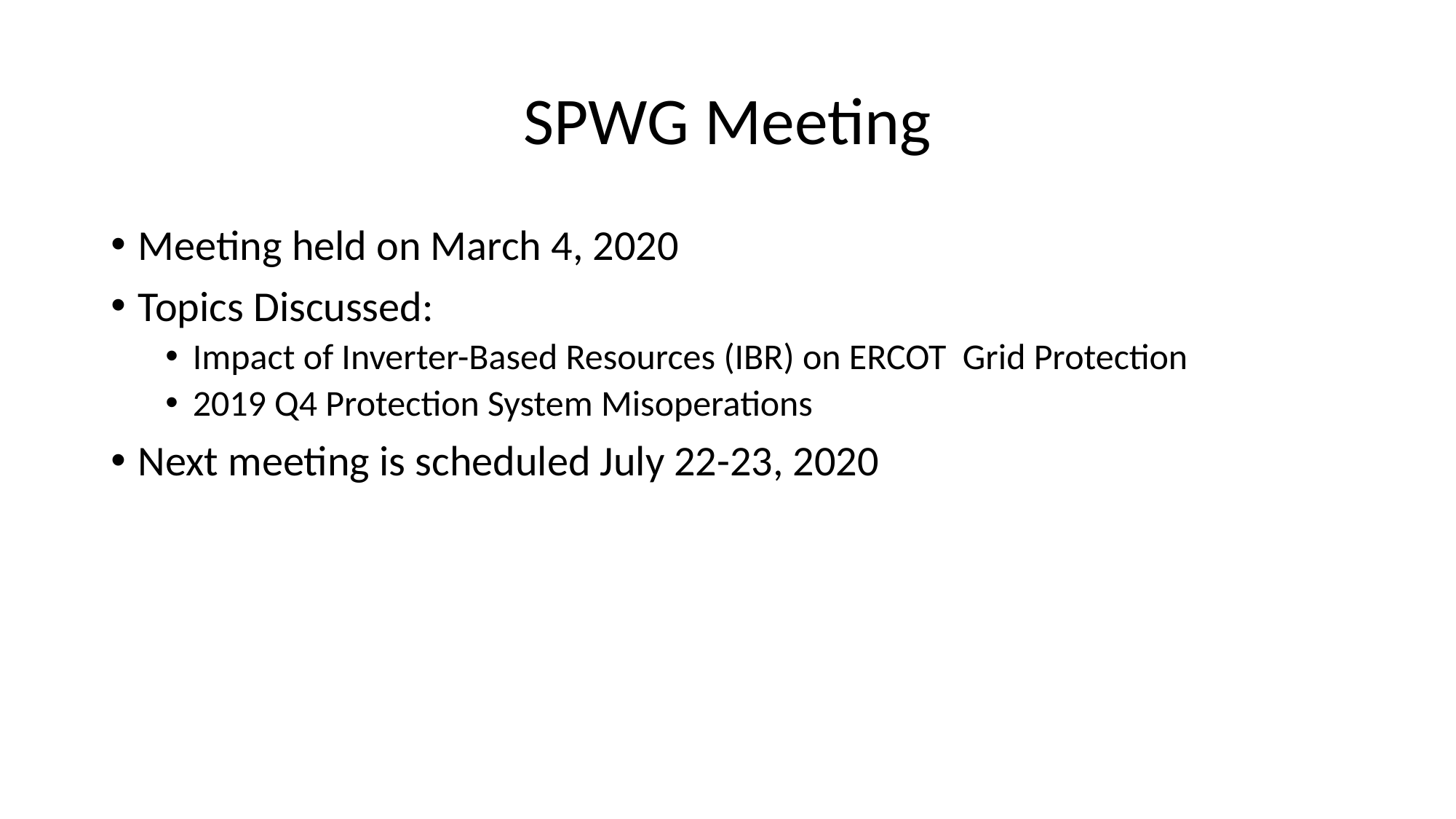

# SPWG Meeting
Meeting held on March 4, 2020
Topics Discussed:
Impact of Inverter-Based Resources (IBR) on ERCOT  Grid Protection
2019 Q4 Protection System Misoperations
Next meeting is scheduled July 22-23, 2020